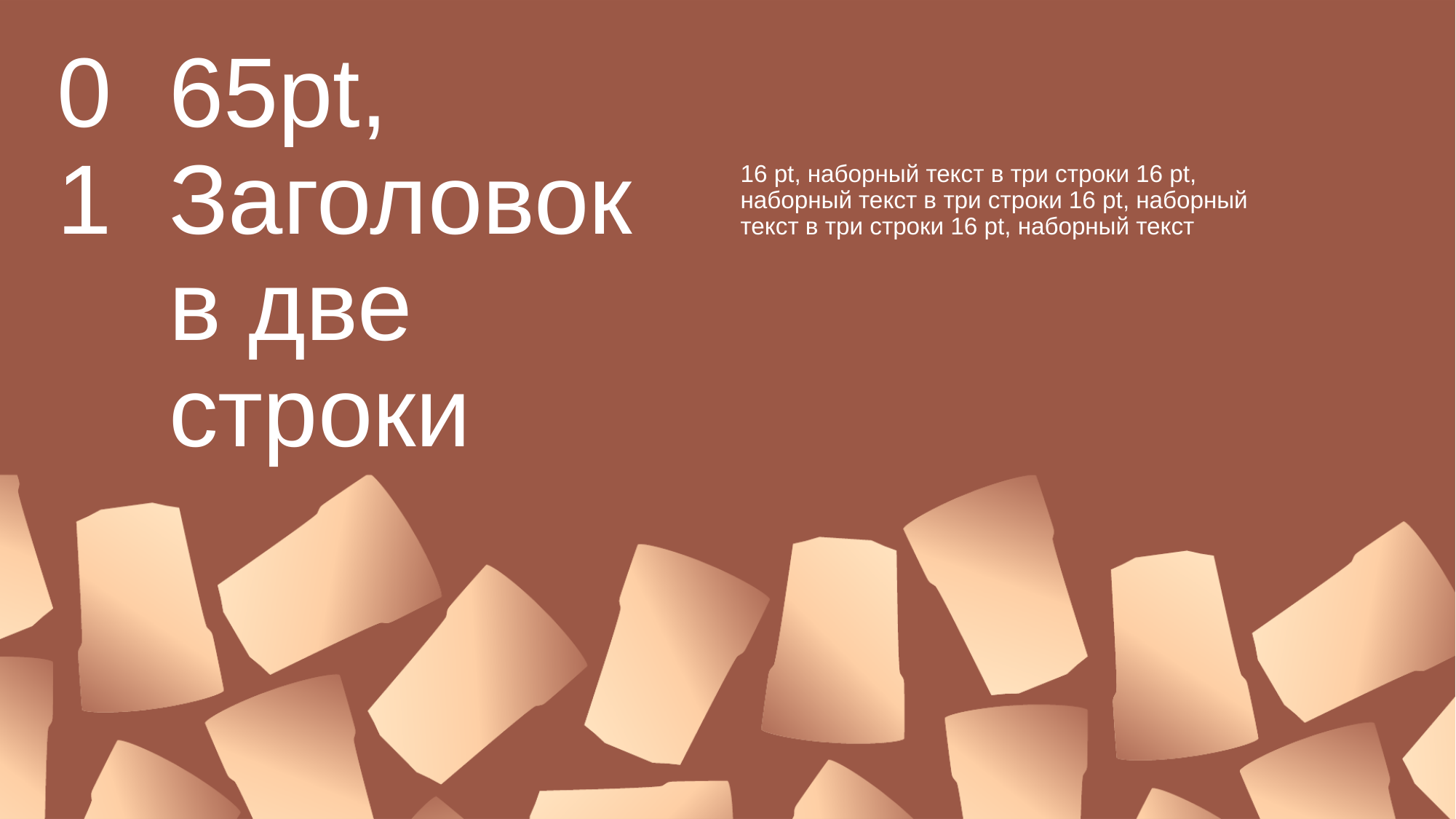

01
65pt, Заголовок
в две строки
16 pt, наборный текст в три строки 16 pt, наборный текст в три строки 16 pt, наборный текст в три строки 16 pt, наборный текст